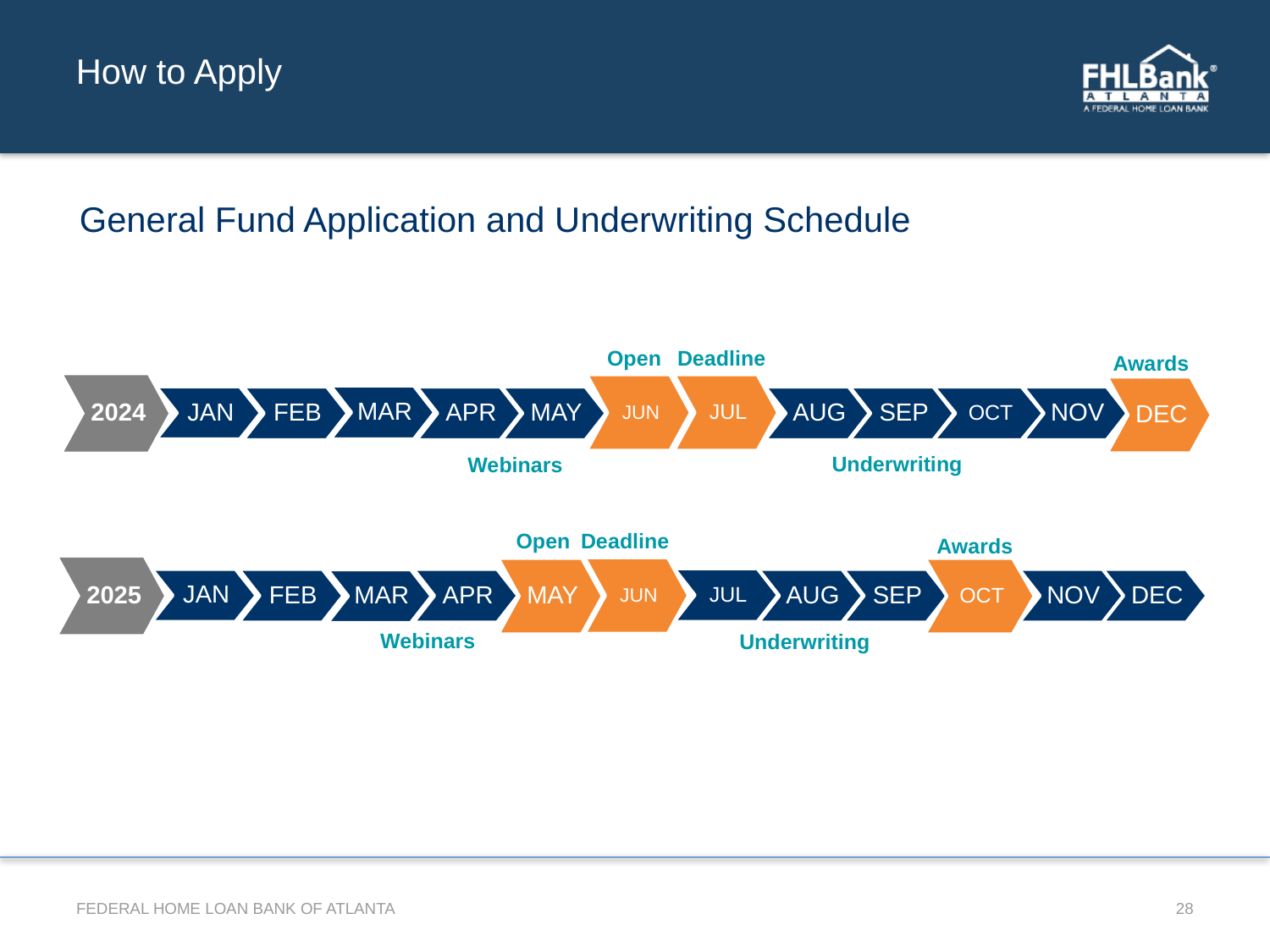

# How to Apply
General Fund Application and Underwriting Schedule
Deadline
Open
Awards
JUN
JUL
2024
DEC
AUG
SEP
OCT
NOV
JAN
FEB
MAR
APR
MAY
Underwriting
Webinars
Deadline
Open
Awards
JUN
2025
OCT
AUG
SEP
NOV
DEC
JAN
FEB
MAY
JUL
APR
MAR
Webinars
Underwriting
FEDERAL HOME LOAN BANK OF ATLANTA
28